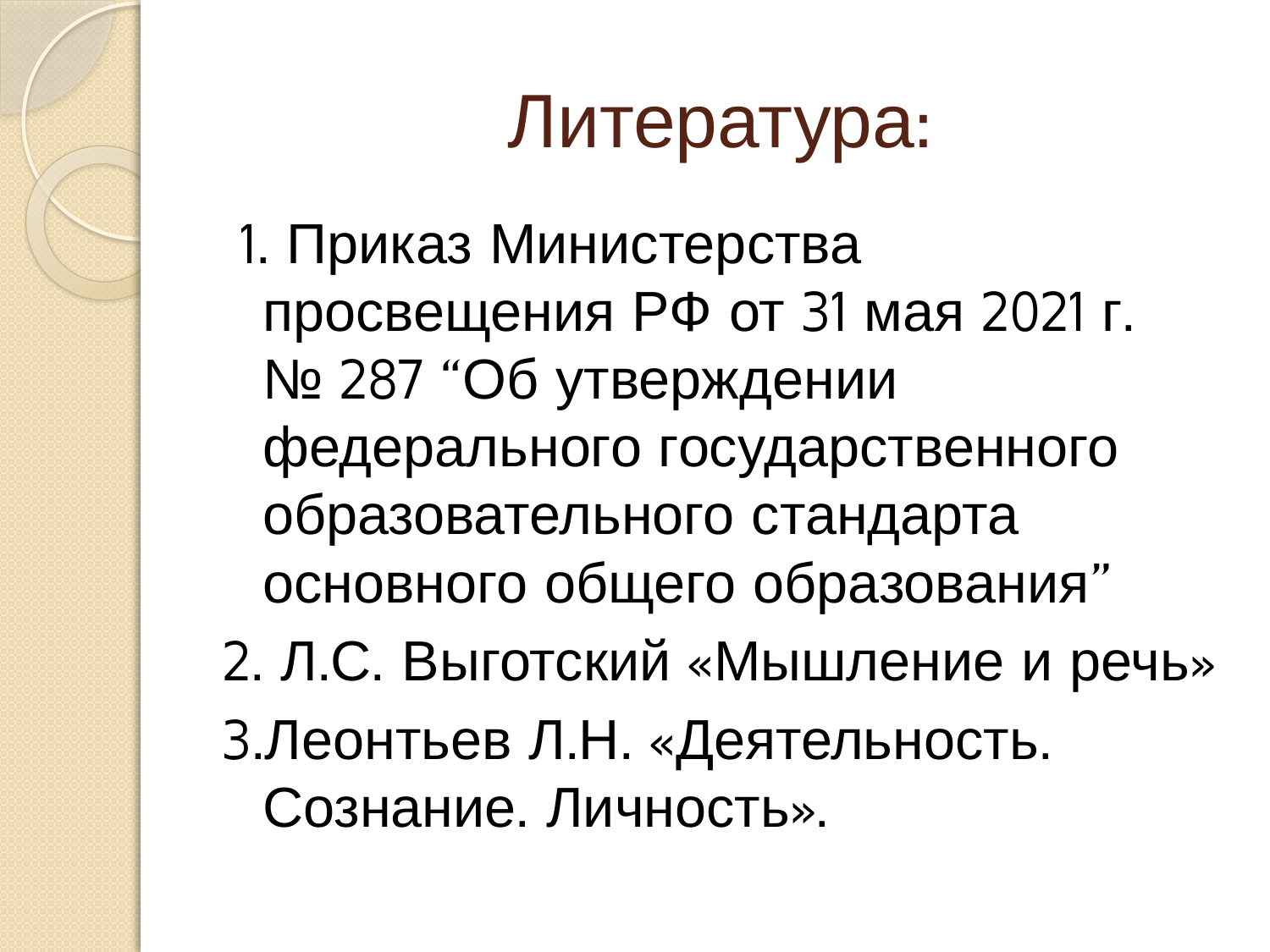

# Литература:
 1. Приказ Министерства просвещения РФ от 31 мая 2021 г. № 287 “Об утверждении федерального государственного образовательного стандарта основного общего образования”
2. Л.С. Выготский «Мышление и речь»
3.Леонтьев Л.Н. «Деятельность. Сознание. Личность».